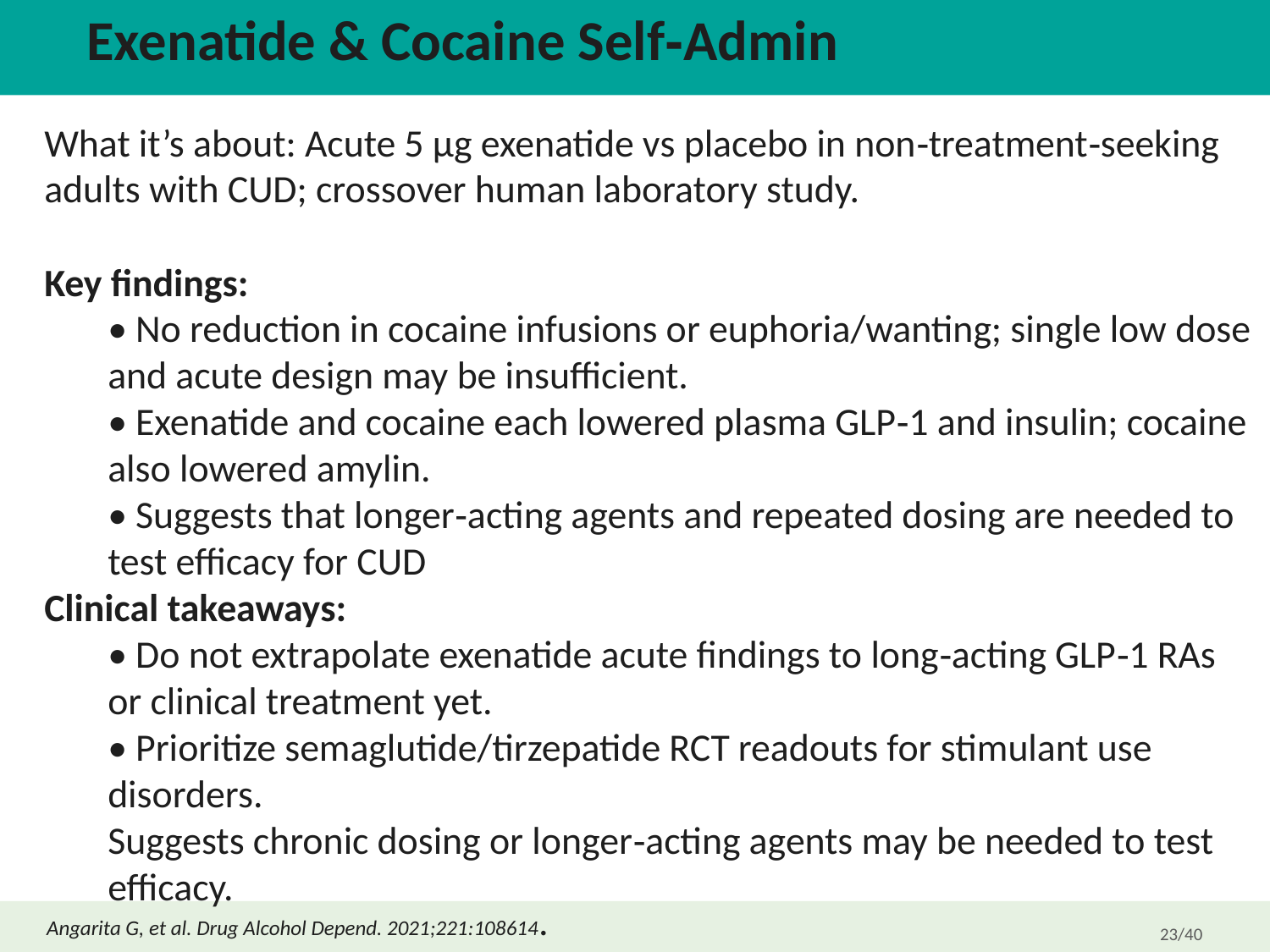

Exenatide & Cocaine Self‑Admin

What it’s about: Acute 5 µg exenatide vs placebo in non‑treatment‑seeking adults with CUD; crossover human laboratory study.

Key findings:
• No reduction in cocaine infusions or euphoria/wanting; single low dose and acute design may be insufficient.
• Exenatide and cocaine each lowered plasma GLP‑1 and insulin; cocaine also lowered amylin.
• Suggests that longer‑acting agents and repeated dosing are needed to test efficacy for CUD
Clinical takeaways:
• Do not extrapolate exenatide acute findings to long‑acting GLP‑1 RAs or clinical treatment yet.
• Prioritize semaglutide/tirzepatide RCT readouts for stimulant use disorders.
Suggests chronic dosing or longer‑acting agents may be needed to test efficacy.

Angarita G, et al. Drug Alcohol Depend. 2021;221:108614.

23/40